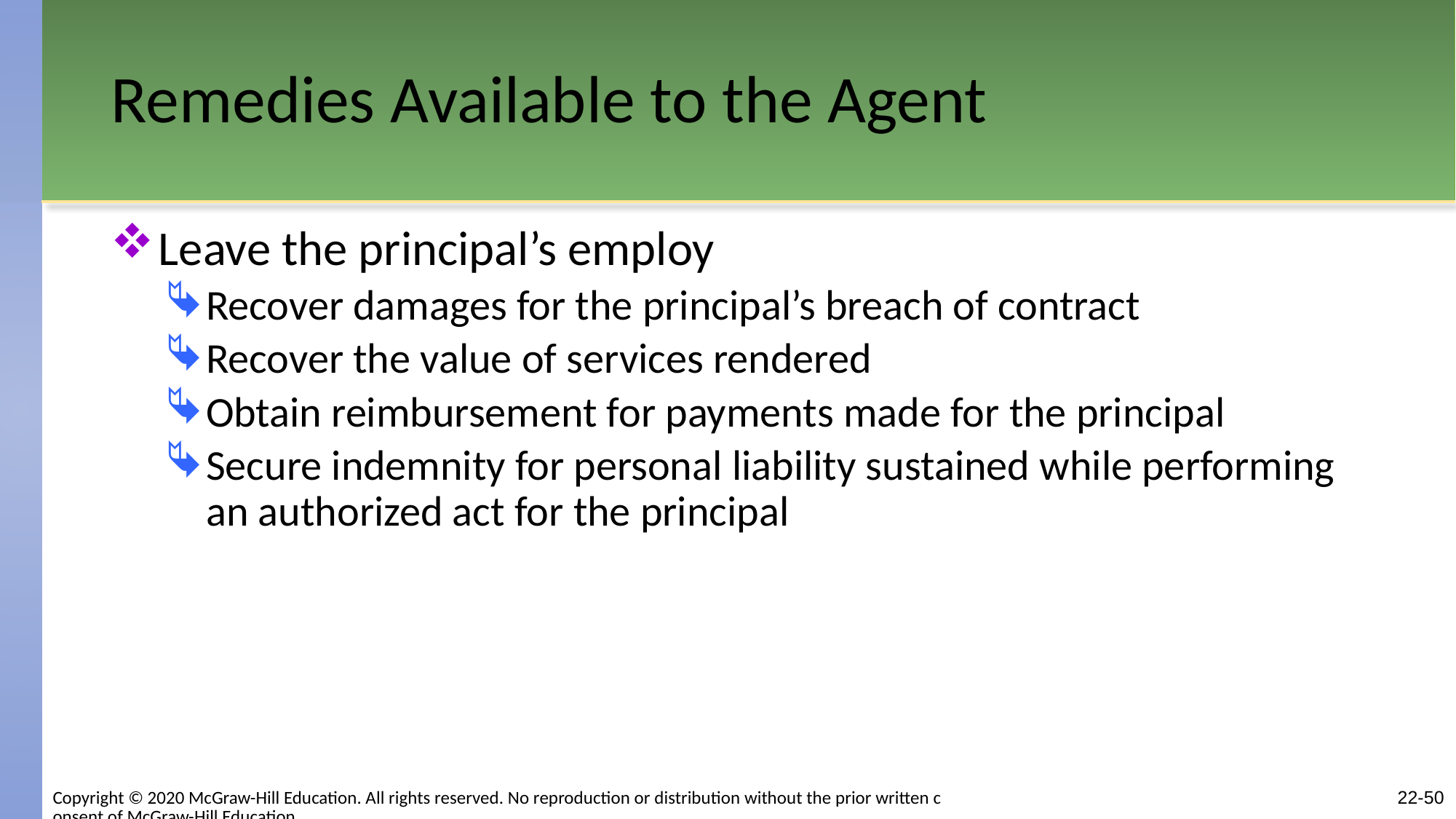

# Remedies Available to the Agent
Leave the principal’s employ
Recover damages for the principal’s breach of contract
Recover the value of services rendered
Obtain reimbursement for payments made for the principal
Secure indemnity for personal liability sustained while performing an authorized act for the principal
22-50
Copyright © 2020 McGraw-Hill Education. All rights reserved. No reproduction or distribution without the prior written consent of McGraw-Hill Education.